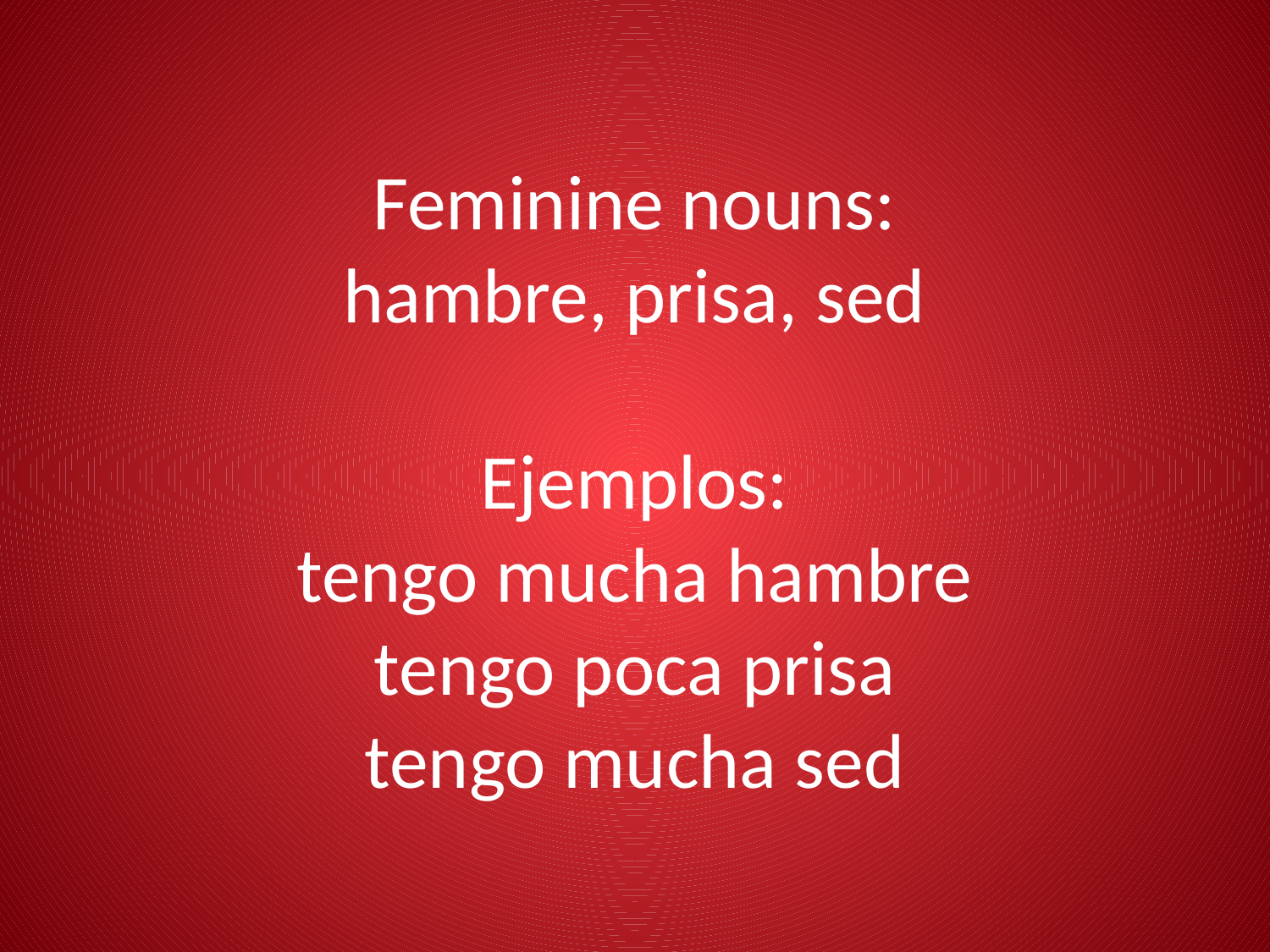

# Feminine nouns: hambre, prisa, sed Ejemplos: tengo mucha hambre tengo poca prisa tengo mucha sed